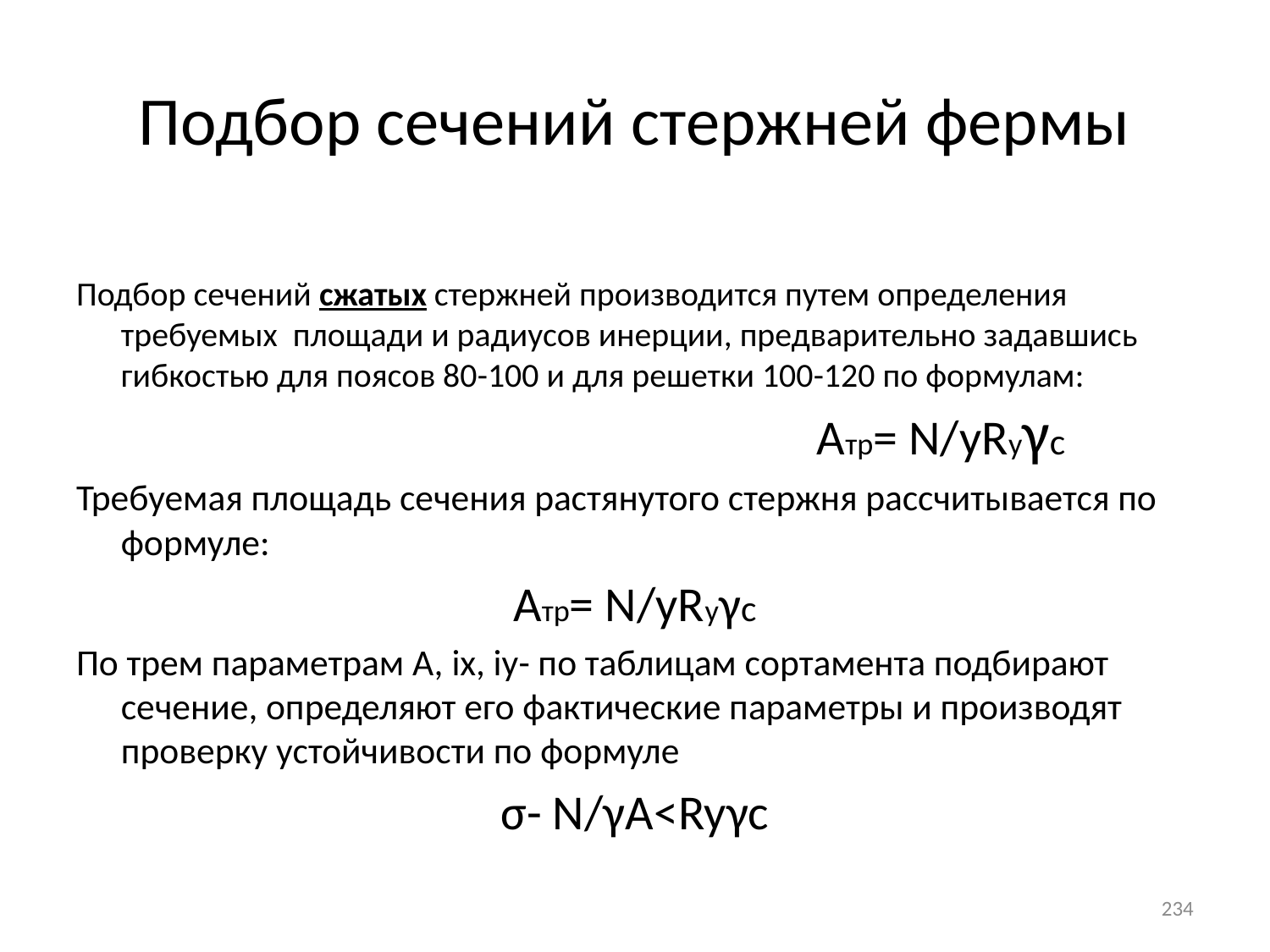

Подбор сечений стержней фермы
Подбор сечений сжатых стержней производится путем определения требуемых  площади и радиусов инерции, предварительно задавшись гибкостью для поясов 80-100 и для решетки 100-120 по формулам:                                                                                              			   Атр= N/yRyγc
Требуемая площадь сечения растянутого стержня рассчитывается по формуле:
Атр= N/yRyγc
По трем параметрам А, ix, iy- по таблицам сортамента подбирают сечение, определяют его фактические параметры и производят проверку устойчивости по формуле
σ- N/γА<Ryγc
234